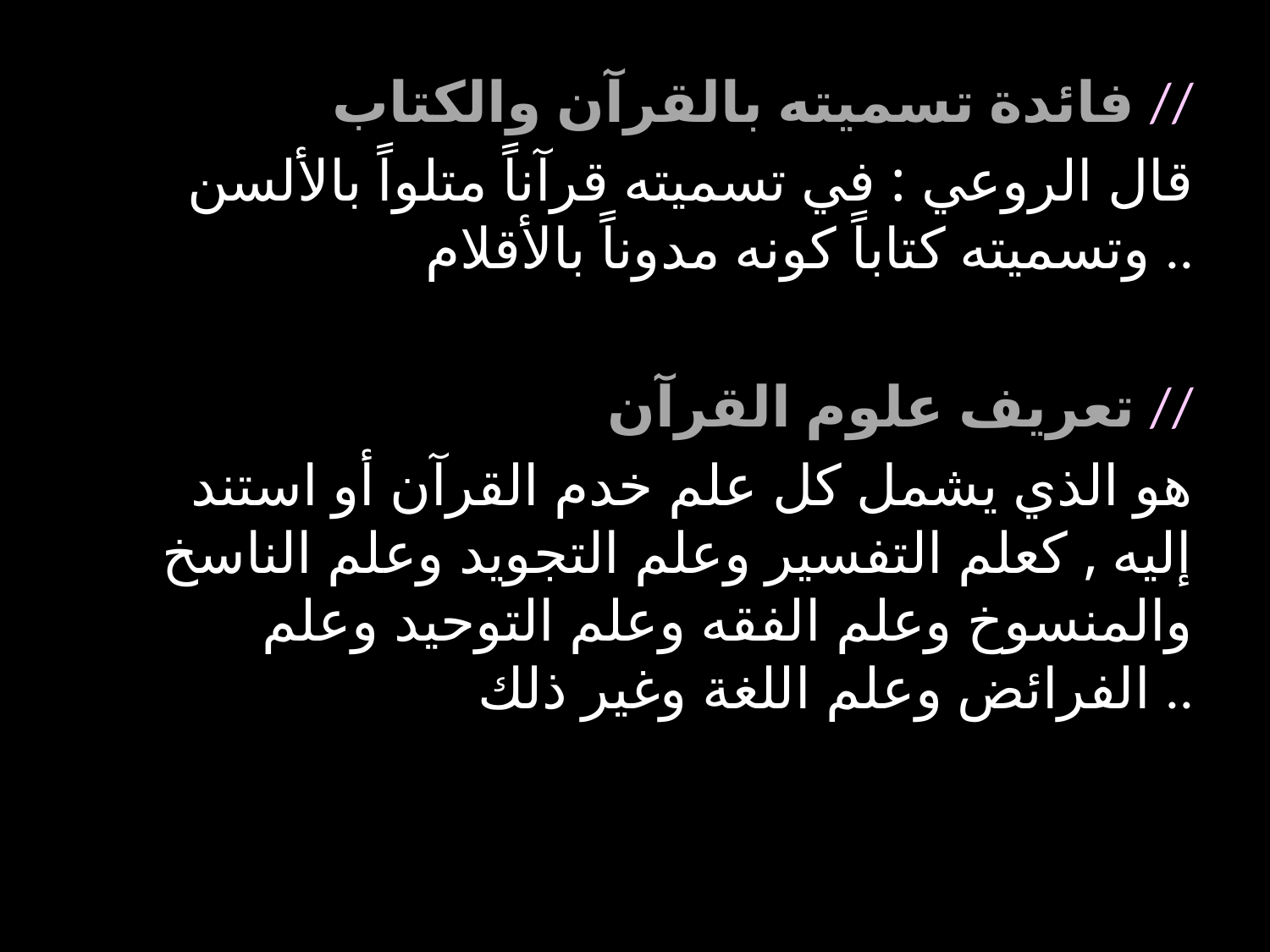

فائدة تسميته بالقرآن والكتاب //
قال الروعي : في تسميته قرآناً متلواً بالألسن وتسميته كتاباً كونه مدوناً بالأقلام ..

تعريف علوم القرآن //
هو الذي يشمل كل علم خدم القرآن أو استند إليه , كعلم التفسير وعلم التجويد وعلم الناسخ والمنسوخ وعلم الفقه وعلم التوحيد وعلم الفرائض وعلم اللغة وغير ذلك ..